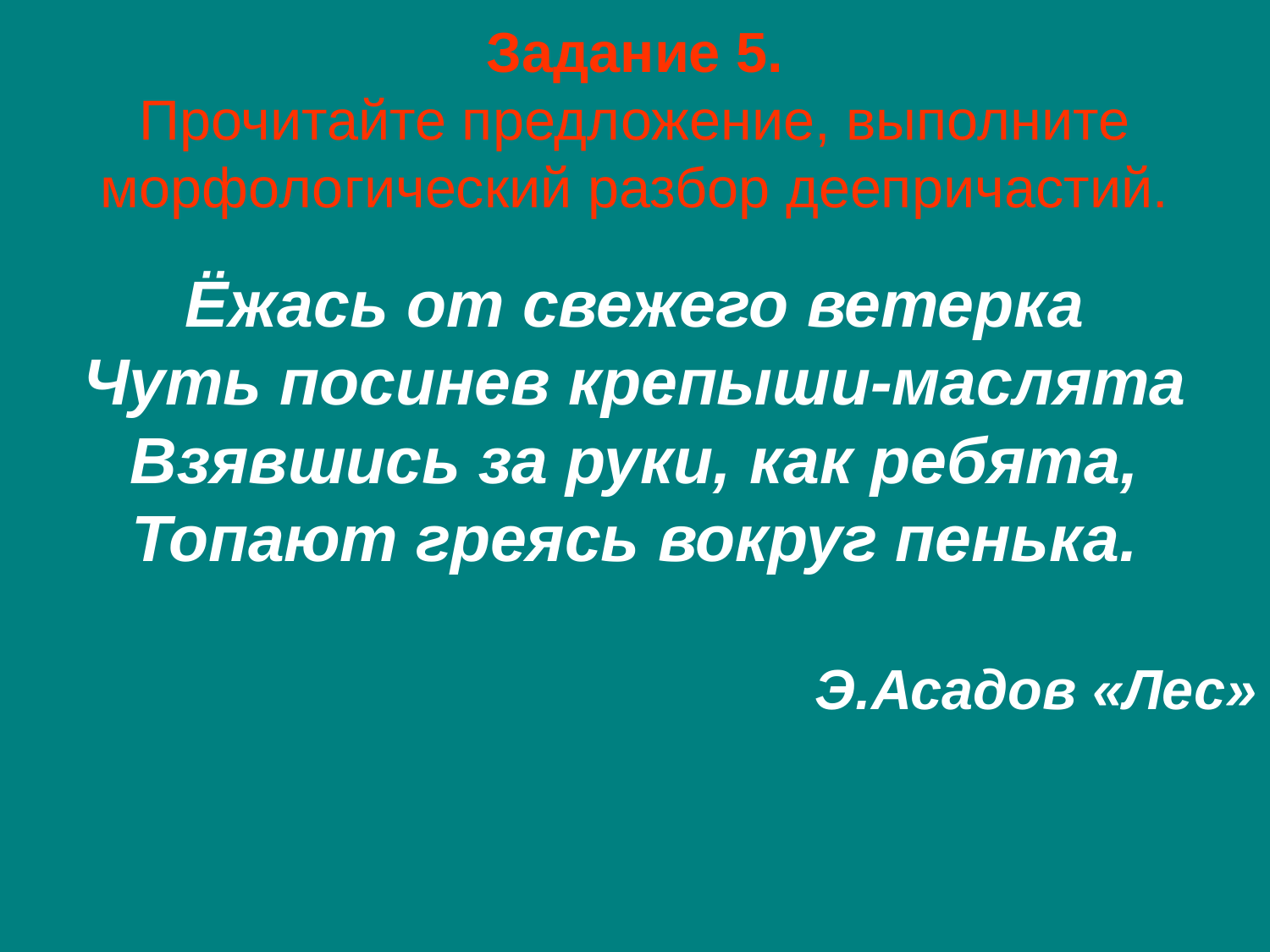

# Задание 5. Прочитайте предложение, выполните морфологический разбор деепричастий.
Ёжась от свежего ветерка
Чуть посинев крепыши-маслята
Взявшись за руки, как ребята,
Топают греясь вокруг пенька.

Э.Асадов «Лес»